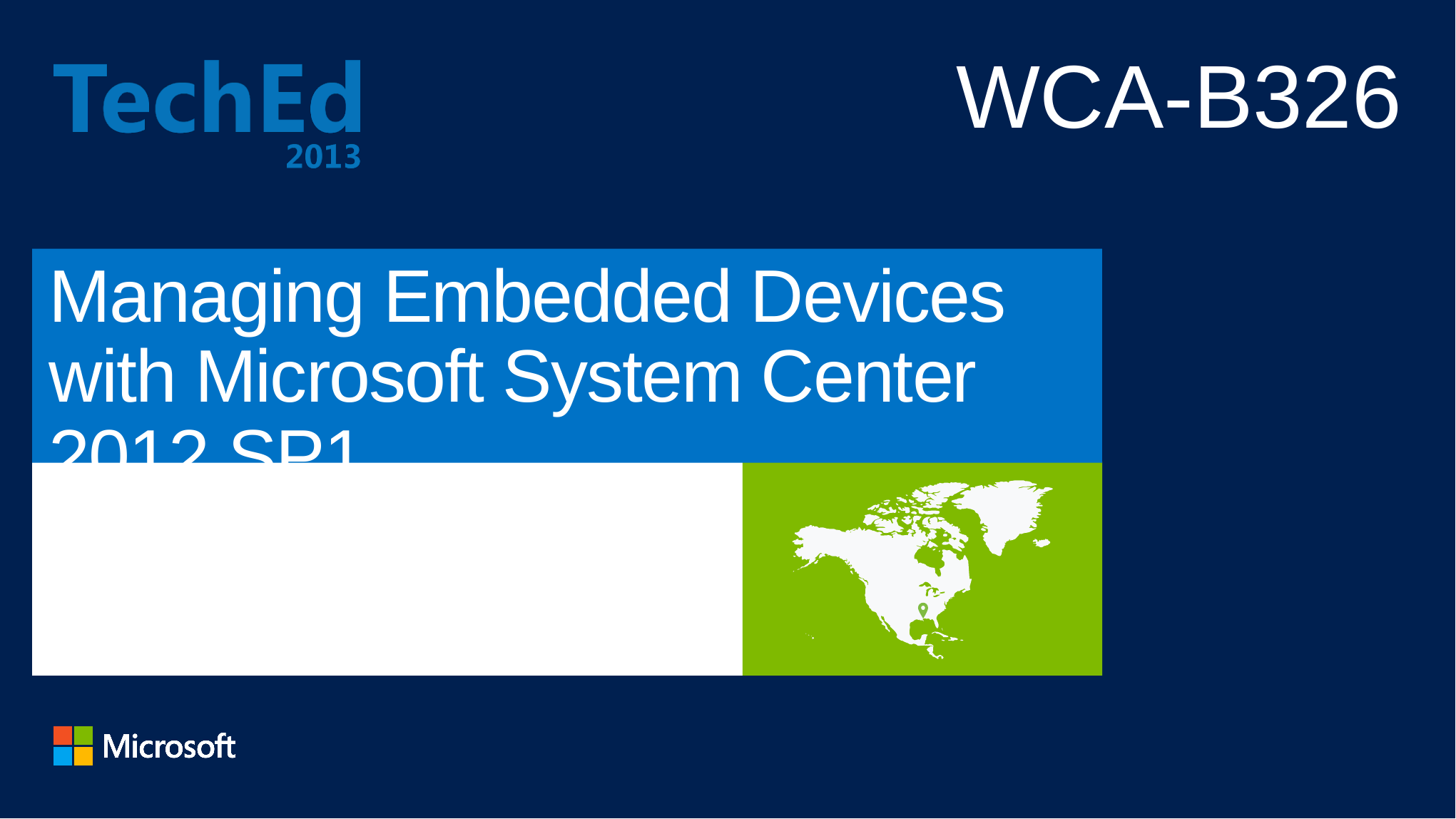

WCA-B326
# Managing Embedded Devices with Microsoft System Center 2012 SP1
Hema Rajalakshmi